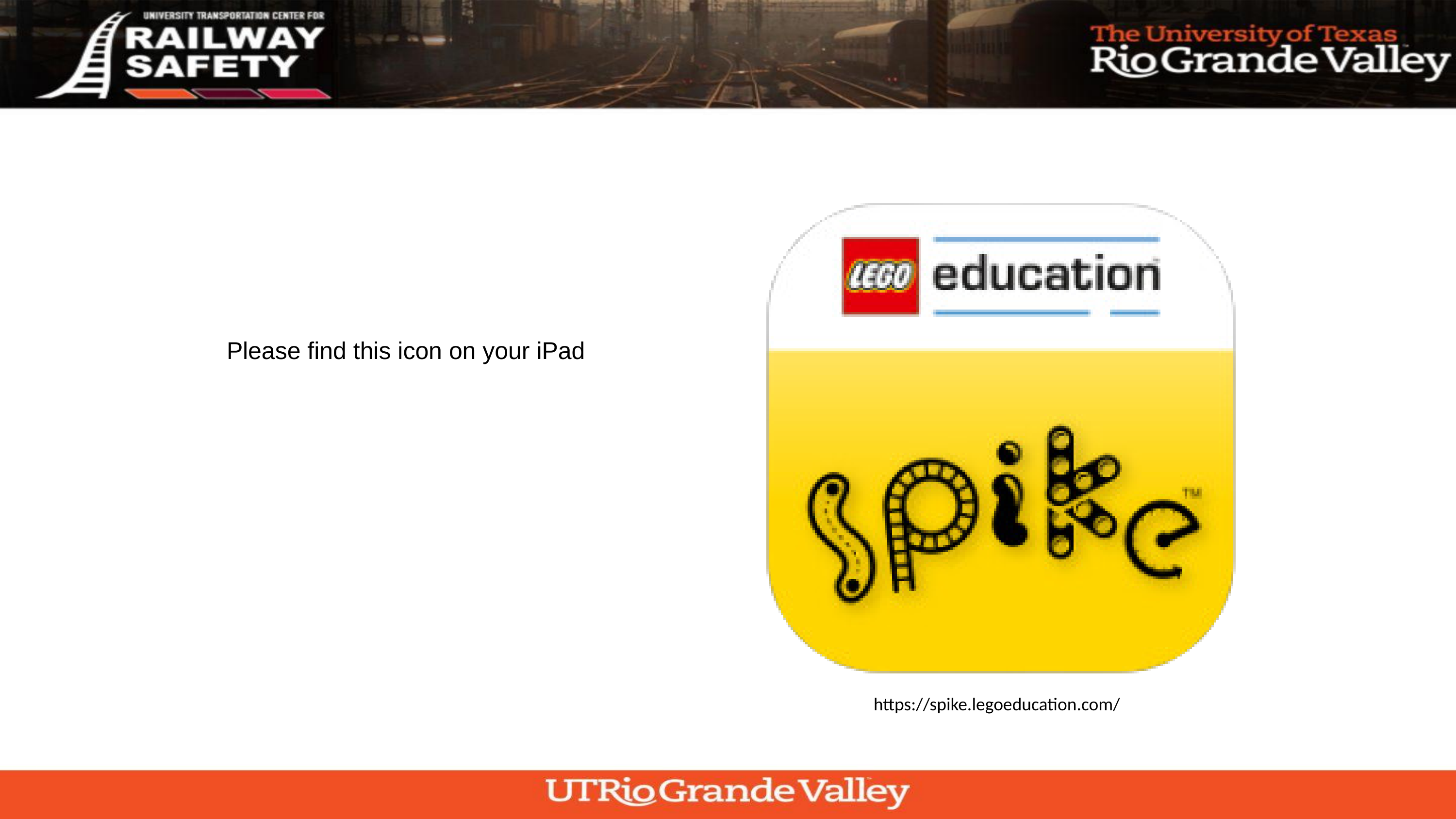

Please find this icon on your iPad
https://spike.legoeducation.com/